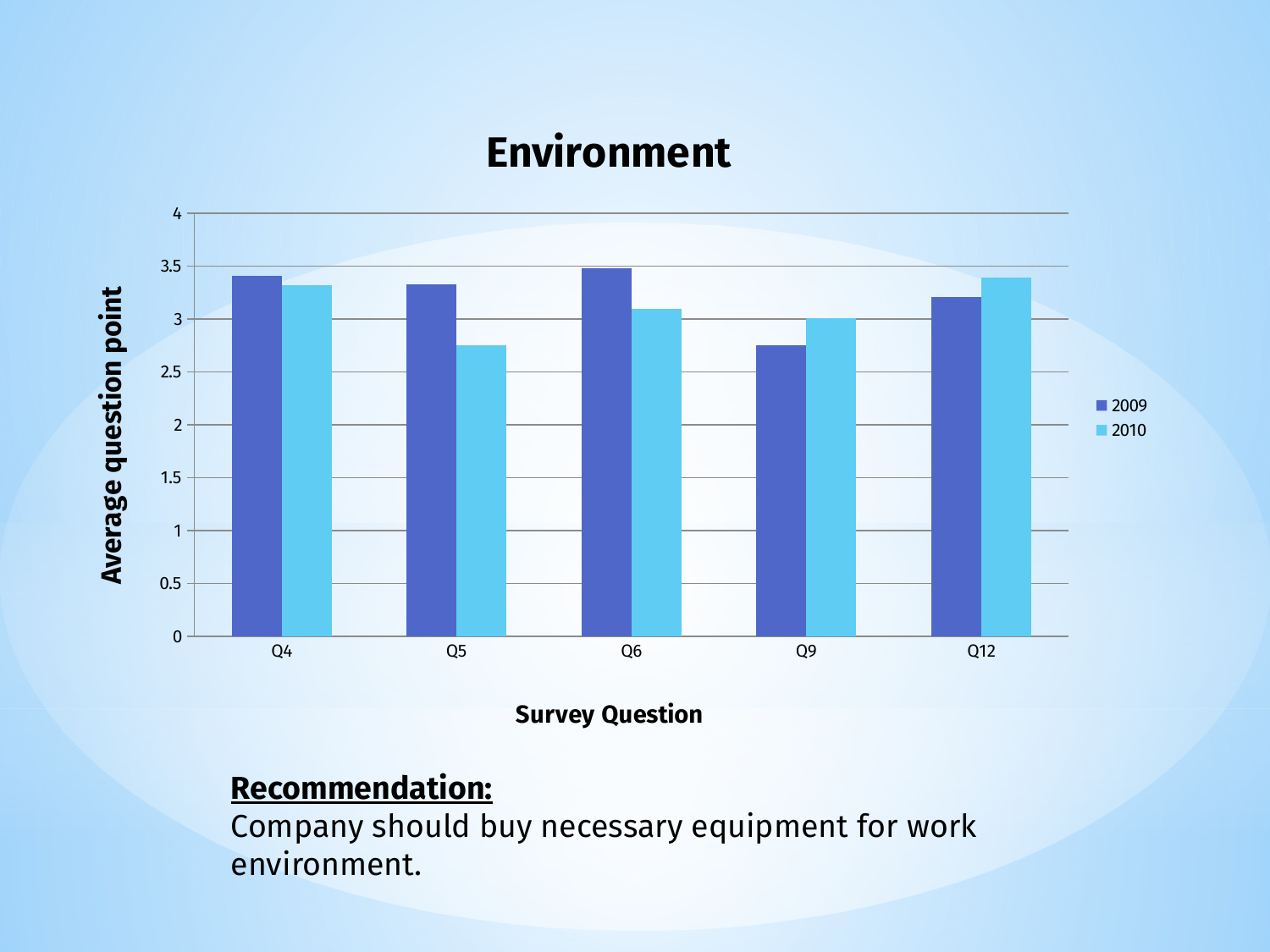

### Chart: Environment

| Category |  |  |
|---|---|---|
| Q4 | 3.41 | 3.32 |
| Q5 | 3.33 | 2.75 |
| Q6 | 3.48 | 3.1 |
| Q9 | 2.75 | 3.01 |
| Q12 | 3.21 | 3.39 |
#
Recommendation:
Company should buy necessary equipment for work environment.